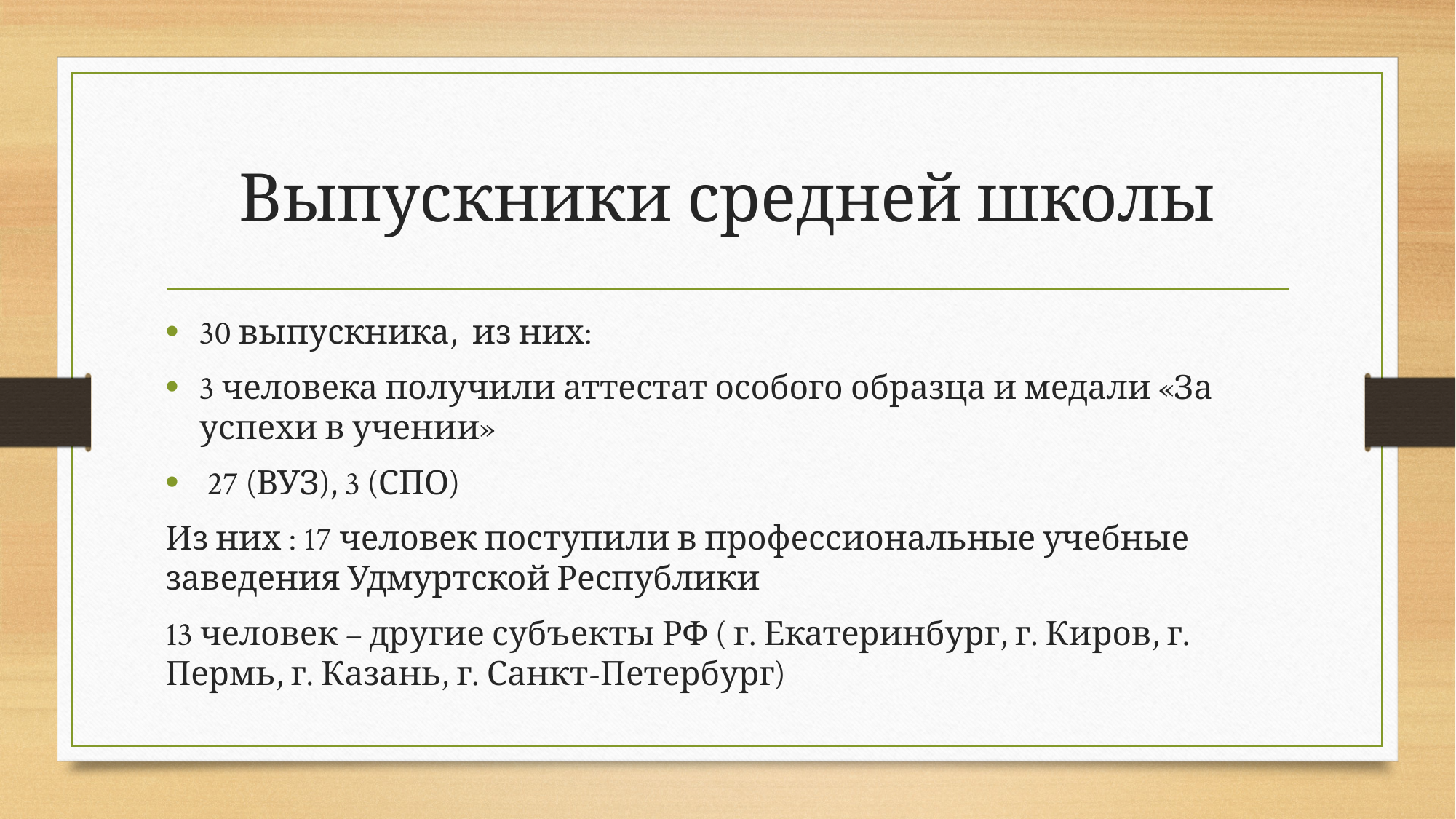

# Выпускники средней школы
30 выпускника,  из них:
3 человека получили аттестат особого образца и медали «За успехи в учении»
 27 (ВУЗ), 3 (СПО)
Из них : 17 человек поступили в профессиональные учебные заведения Удмуртской Республики
13 человек – другие субъекты РФ ( г. Екатеринбург, г. Киров, г. Пермь, г. Казань, г. Санкт-Петербург)